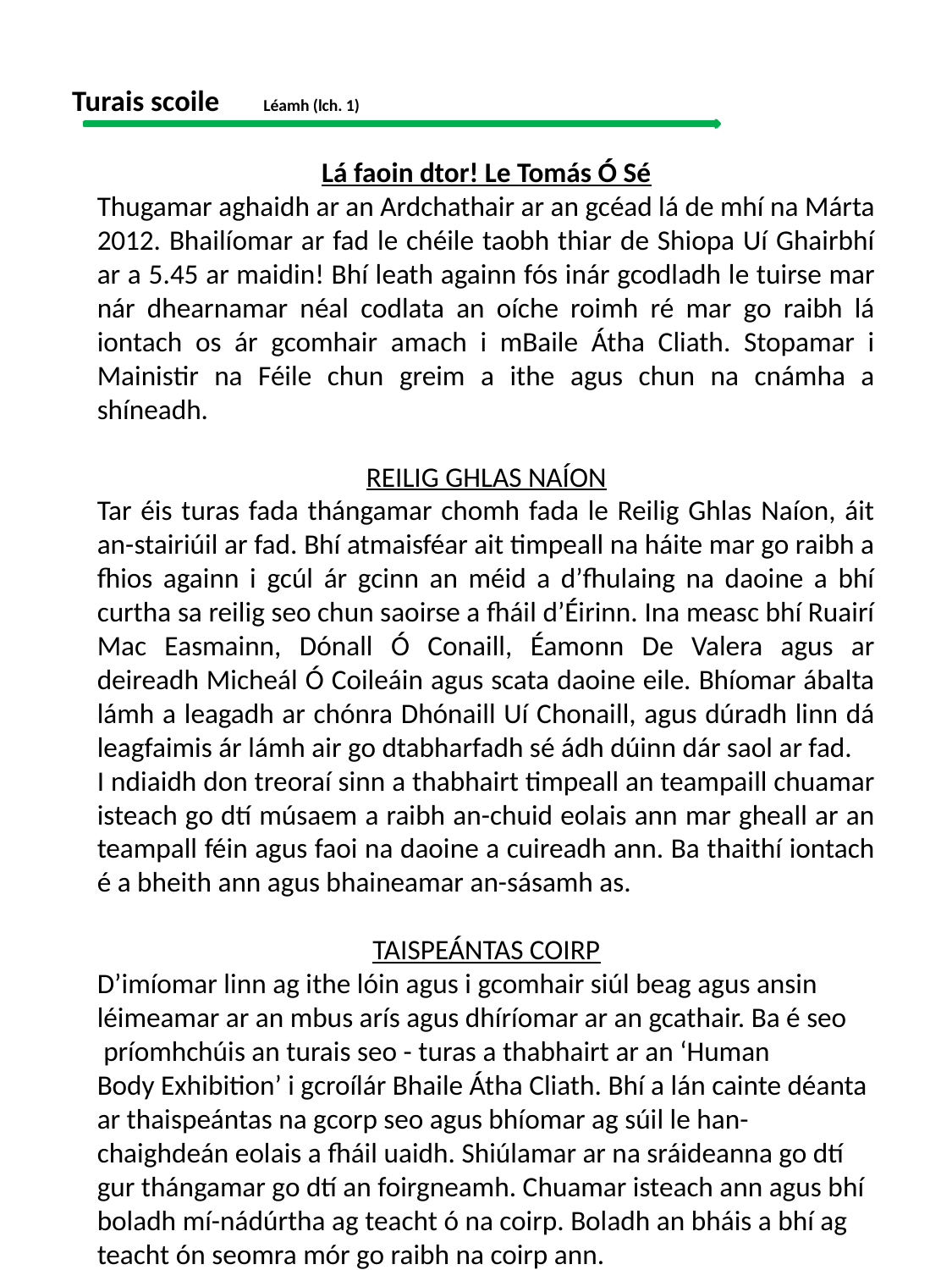

Turais scoile 	   		Léamh (lch. 1)

Lá faoin dtor! Le Tomás Ó Sé
Thugamar aghaidh ar an Ardchathair ar an gcéad lá de mhí na Márta 2012. Bhailíomar ar fad le chéile taobh thiar de Shiopa Uí Ghairbhí ar a 5.45 ar maidin! Bhí leath againn fós inár gcodladh le tuirse mar nár dhearnamar néal codlata an oíche roimh ré mar go raibh lá iontach os ár gcomhair amach i mBaile Átha Cliath. Stopamar i Mainistir na Féile chun greim a ithe agus chun na cnámha a shíneadh.

REILIG GHLAS NAÍON
Tar éis turas fada thángamar chomh fada le Reilig Ghlas Naíon, áit an-stairiúil ar fad. Bhí atmaisféar ait timpeall na háite mar go raibh a fhios againn i gcúl ár gcinn an méid a d’fhulaing na daoine a bhí curtha sa reilig seo chun saoirse a fháil d’Éirinn. Ina measc bhí Ruairí Mac Easmainn, Dónall Ó Conaill, Éamonn De Valera agus ar deireadh Micheál Ó Coileáin agus scata daoine eile. Bhíomar ábalta lámh a leagadh ar chónra Dhónaill Uí Chonaill, agus dúradh linn dá leagfaimis ár lámh air go dtabharfadh sé ádh dúinn dár saol ar fad.
I ndiaidh don treoraí sinn a thabhairt timpeall an teampaill chuamar isteach go dtí músaem a raibh an-chuid eolais ann mar gheall ar an teampall féin agus faoi na daoine a cuireadh ann. Ba thaithí iontach é a bheith ann agus bhaineamar an-sásamh as.

TAISPEÁNTAS COIRP
D’imíomar linn ag ithe lóin agus i gcomhair siúl beag agus ansin
léimeamar ar an mbus arís agus dhíríomar ar an gcathair. Ba é seo
 príomhchúis an turais seo - turas a thabhairt ar an ‘Human
Body Exhibition’ i gcroílár Bhaile Átha Cliath. Bhí a lán cainte déanta
ar thaispeántas na gcorp seo agus bhíomar ag súil le han-
chaighdeán eolais a fháil uaidh. Shiúlamar ar na sráideanna go dtí
gur thángamar go dtí an foirgneamh. Chuamar isteach ann agus bhí
boladh mí-nádúrtha ag teacht ó na coirp. Boladh an bháis a bhí ag
teacht ón seomra mór go raibh na coirp ann.